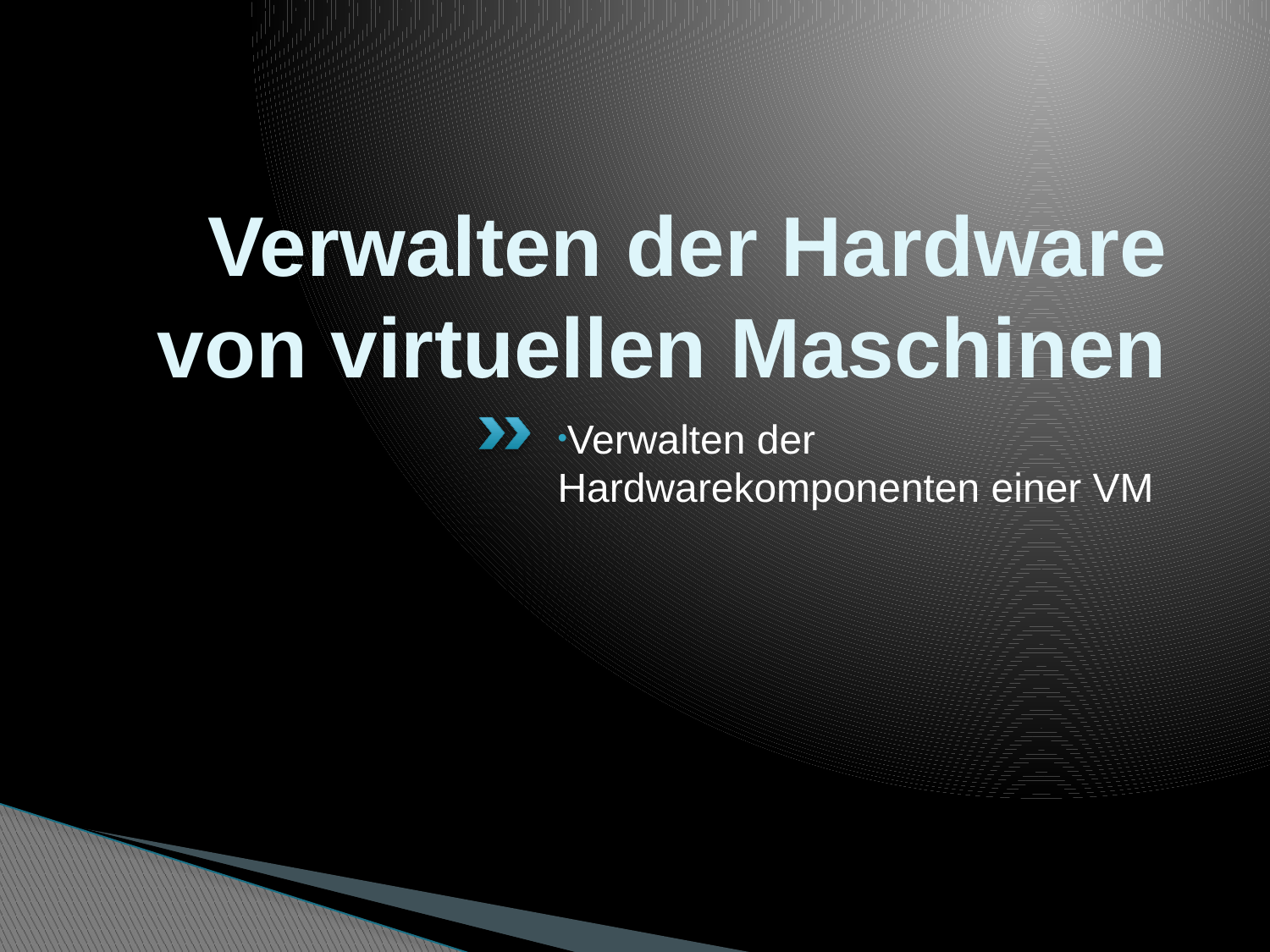

# Verwalten der Hardware von virtuellen Maschinen
Verwalten der Hardwarekomponenten einer VM